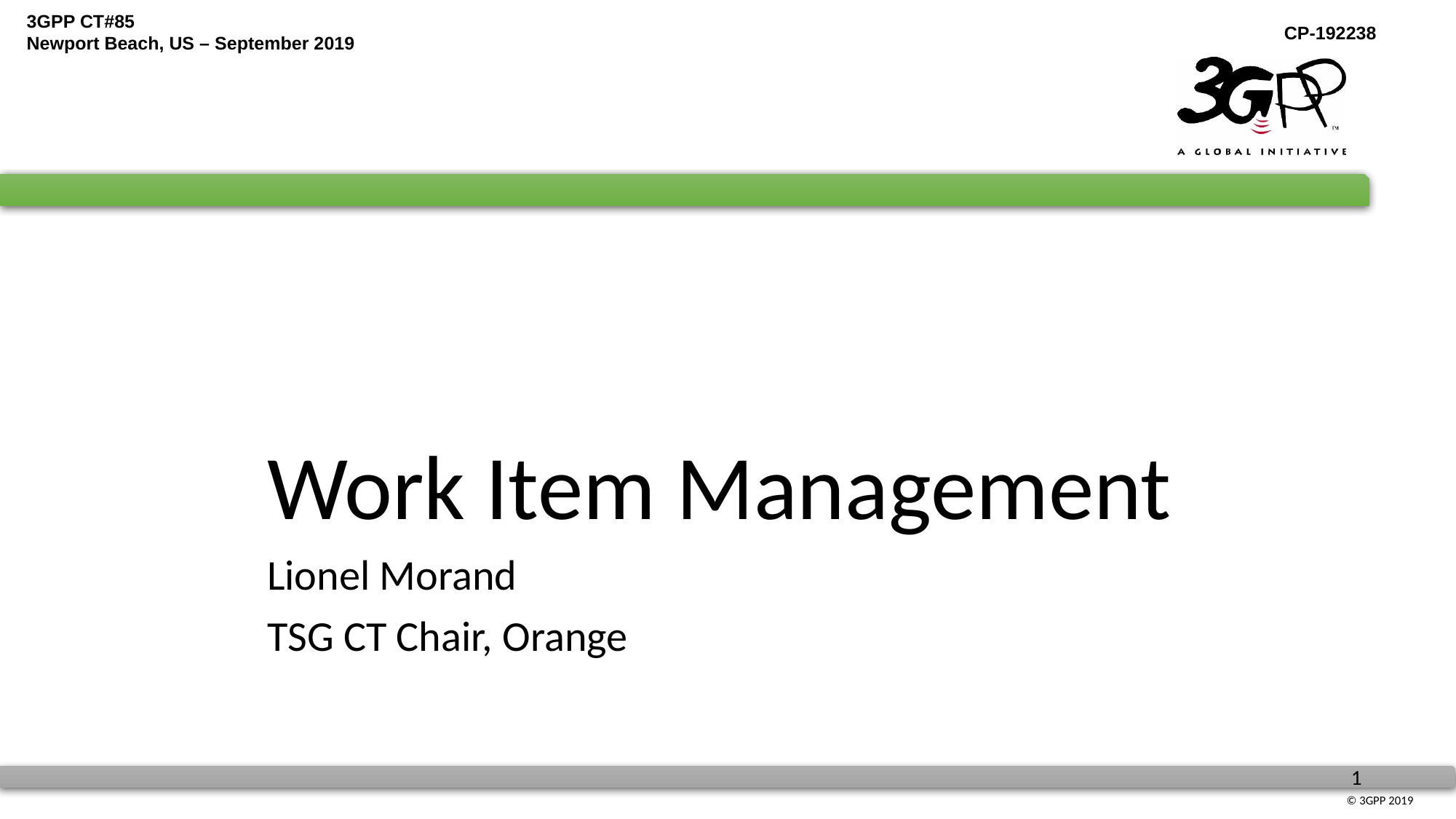

# Work Item Management
Lionel Morand
TSG CT Chair, Orange